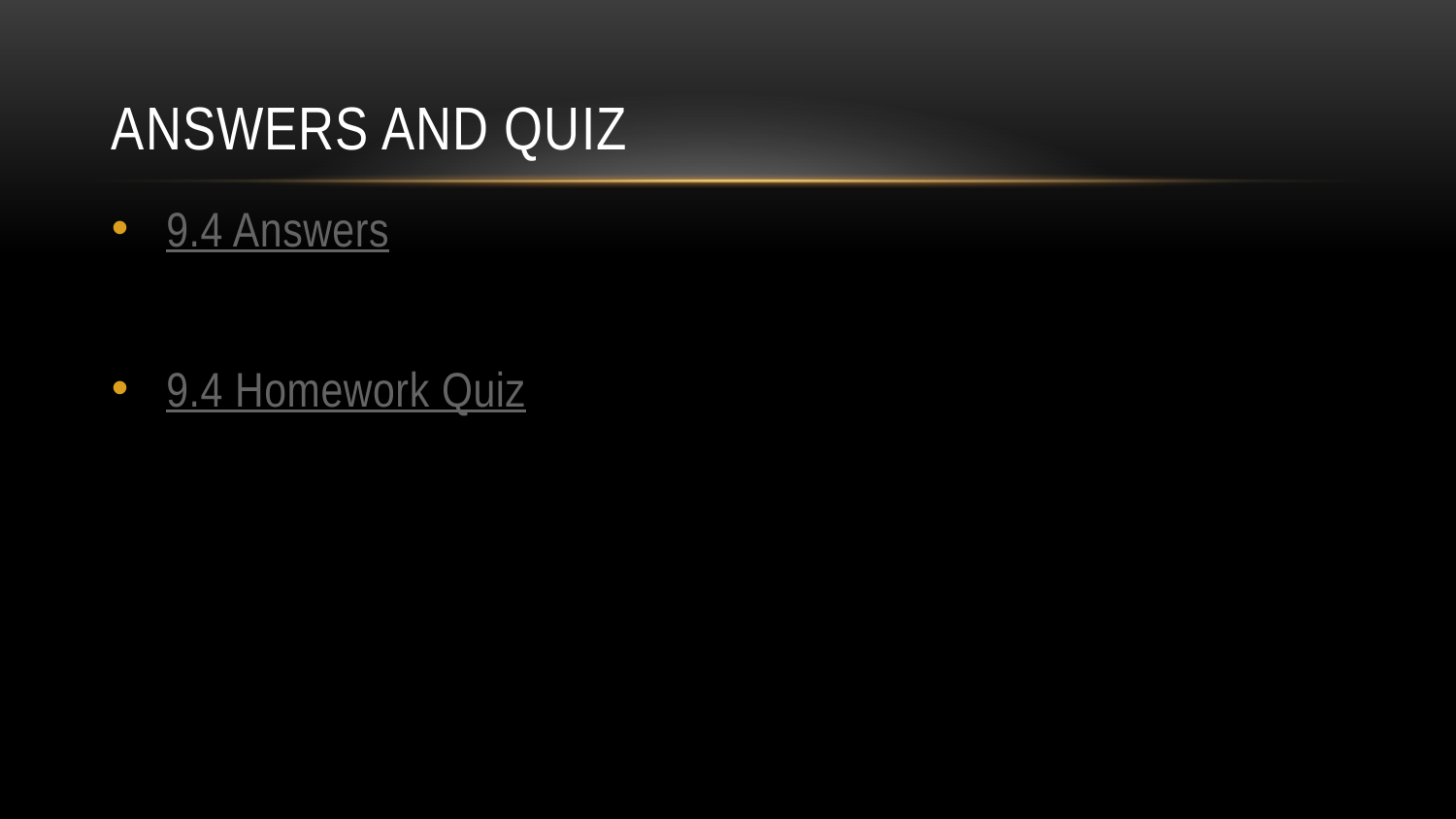

# Answers and Quiz
9.4 Answers

9.4 Homework Quiz